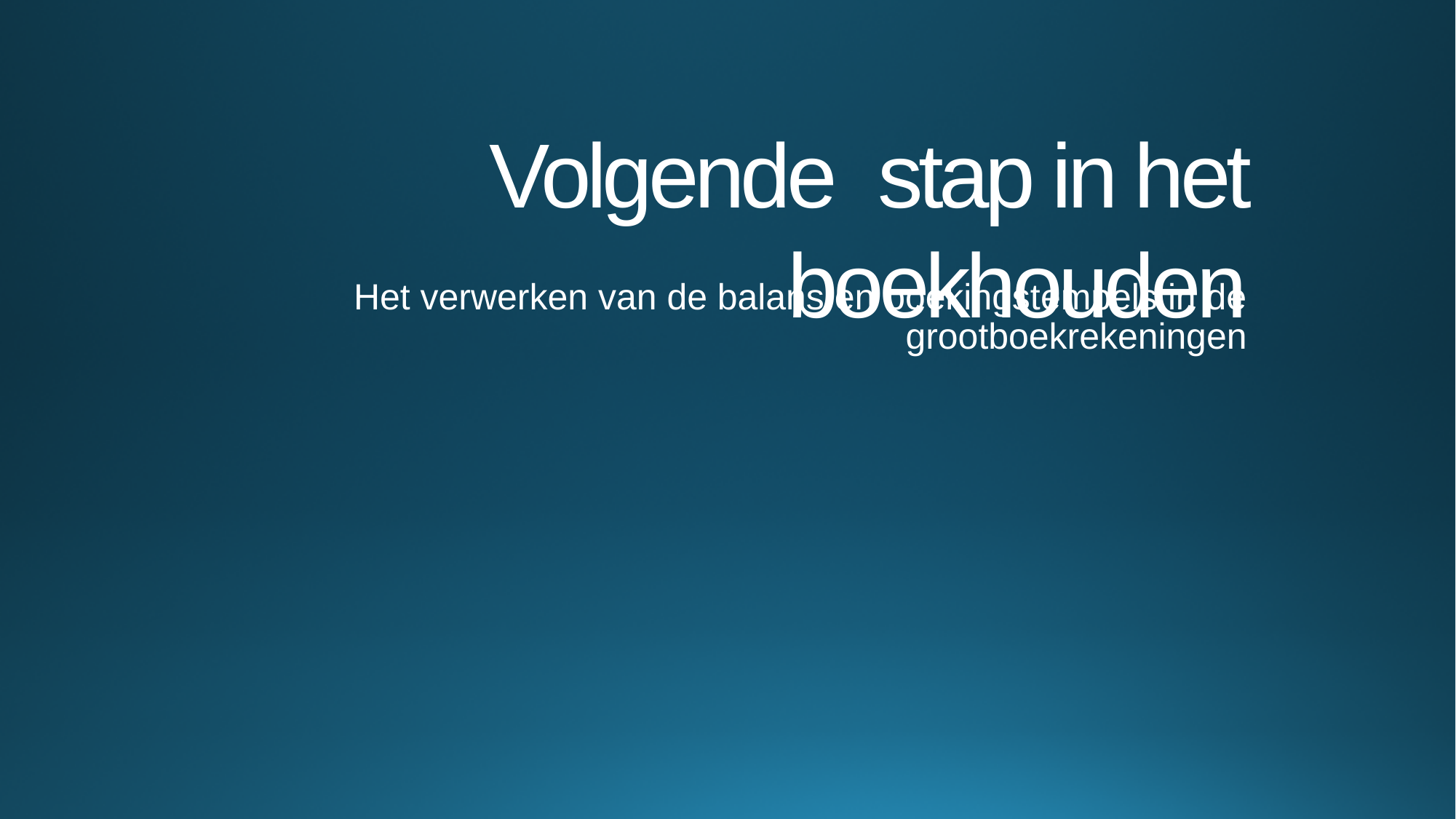

# Volgende stap in het boekhouden
Het verwerken van de balans en boekingstempels in de grootboekrekeningen